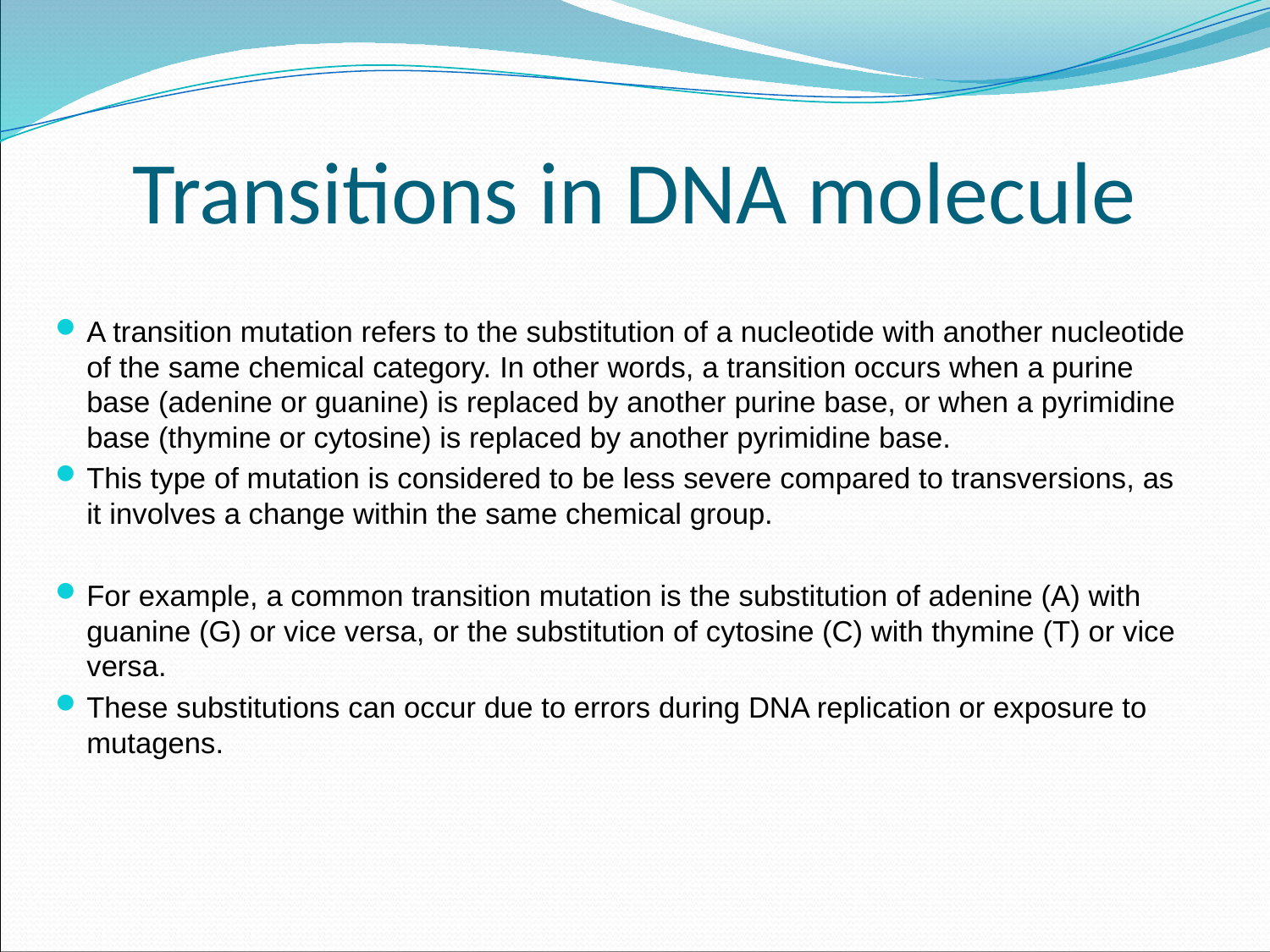

# Transitions in DNA molecule

A transition mutation refers to the substitution of a nucleotide with another nucleotide of the same chemical category. In other words, a transition occurs when a purine base (adenine or guanine) is replaced by another purine base, or when a pyrimidine base (thymine or cytosine) is replaced by another pyrimidine base.
This type of mutation is considered to be less severe compared to transversions, as it involves a change within the same chemical group.

For example, a common transition mutation is the substitution of adenine (A) with guanine (G) or vice versa, or the substitution of cytosine (C) with thymine (T) or vice versa.
These substitutions can occur due to errors during DNA replication or exposure to mutagens.